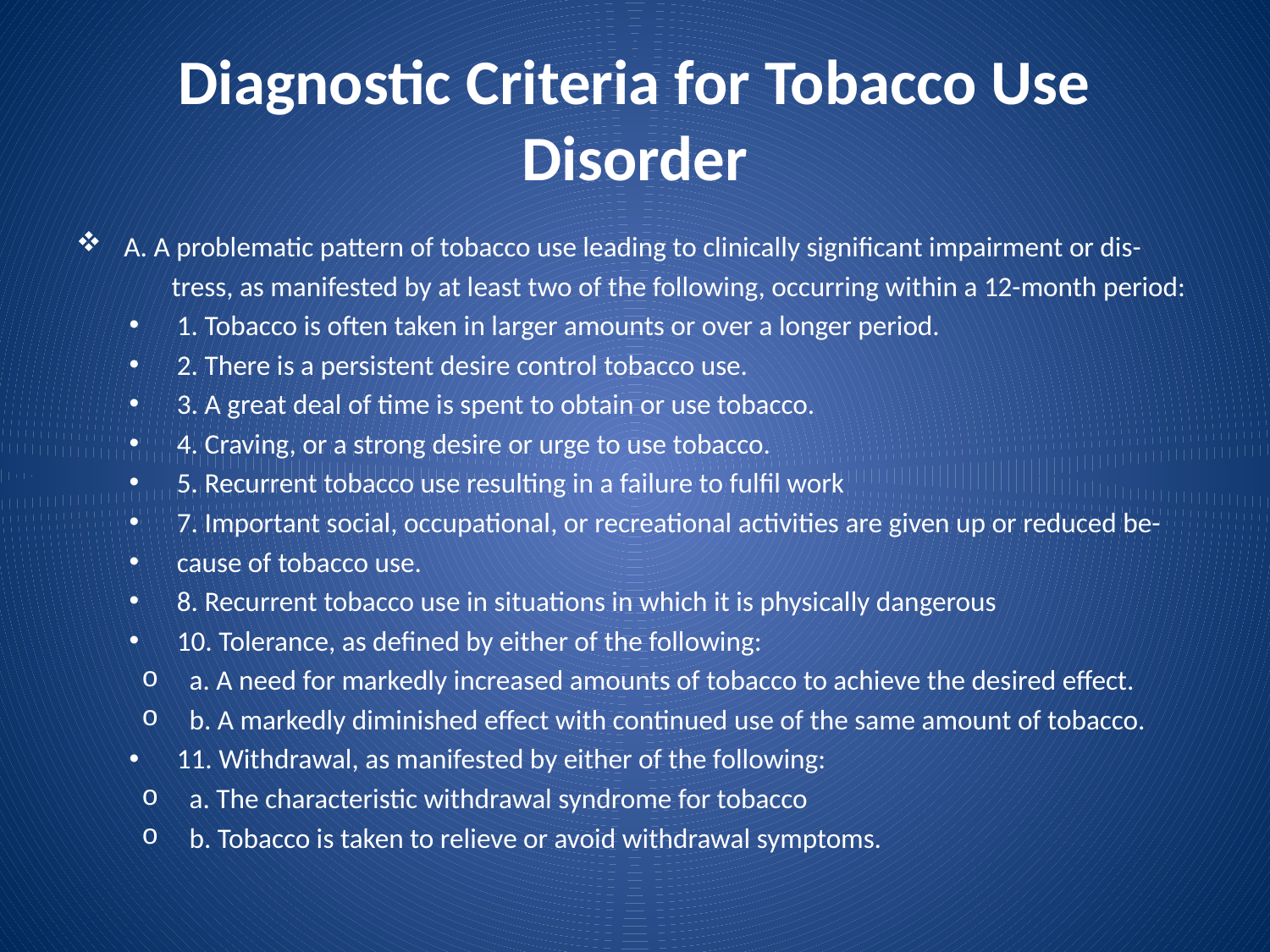

# Diagnostic Criteria for Tobacco Use Disorder
A. A problematic pattern of tobacco use leading to clinically significant impairment or dis-
               tress, as manifested by at least two of the following, occurring within a 12-month period:
1. Tobacco is often taken in larger amounts or over a longer period.
2. There is a persistent desire control tobacco use.
3. A great deal of time is spent to obtain or use tobacco.
4. Craving, or a strong desire or urge to use tobacco.
5. Recurrent tobacco use resulting in a failure to fulfil work
7. Important social, occupational, or recreational activities are given up or reduced be-
cause of tobacco use.
8. Recurrent tobacco use in situations in which it is physically dangerous
10. Tolerance, as defined by either of the following:
a. A need for markedly increased amounts of tobacco to achieve the desired effect.
b. A markedly diminished effect with continued use of the same amount of tobacco.
11. Withdrawal, as manifested by either of the following:
a. The characteristic withdrawal syndrome for tobacco
b. Tobacco is taken to relieve or avoid withdrawal symptoms.